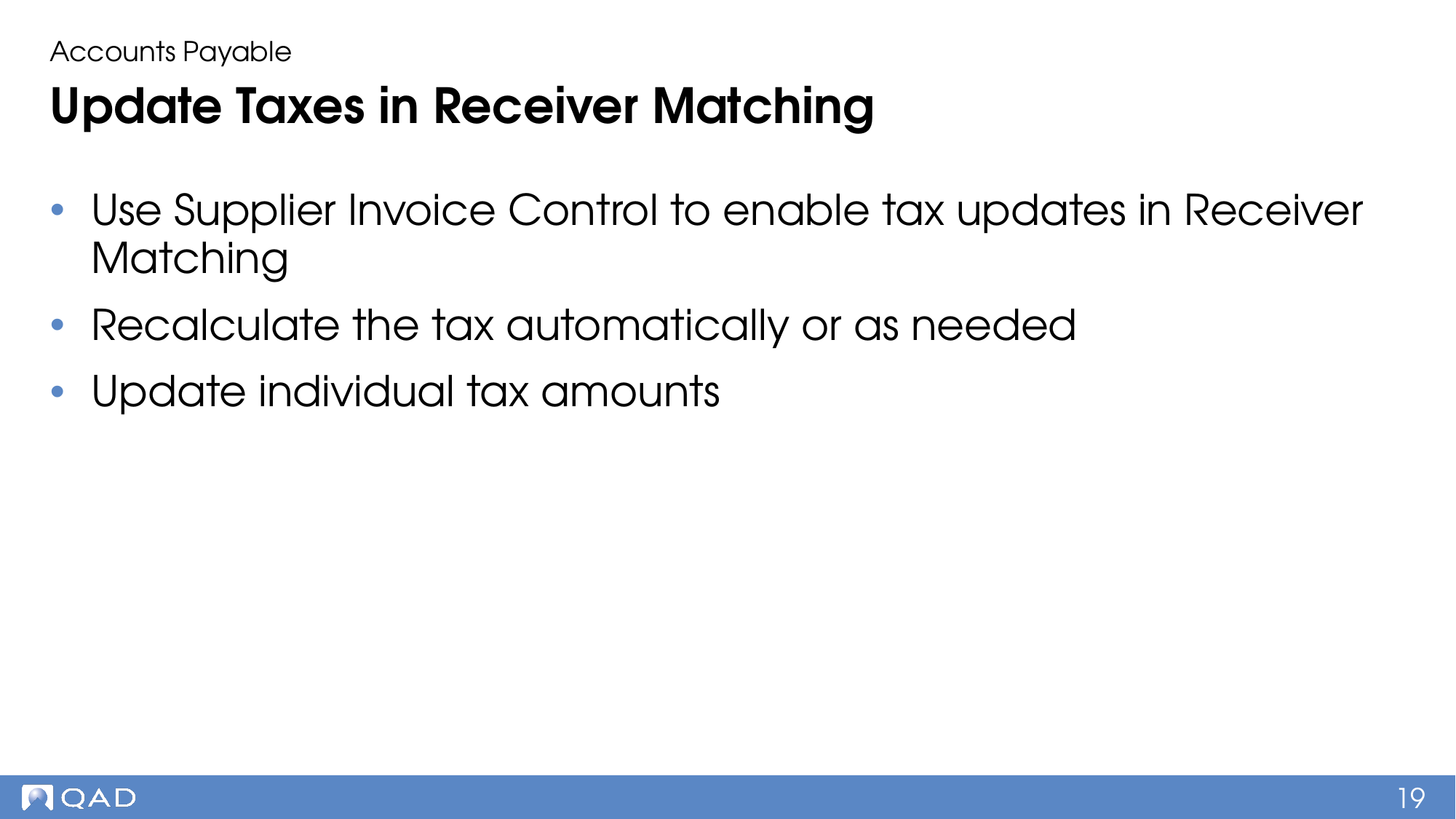

Accounts Payable
# Update Taxes in Receiver Matching
Use Supplier Invoice Control to enable tax updates in Receiver Matching
Recalculate the tax automatically or as needed
Update individual tax amounts

19